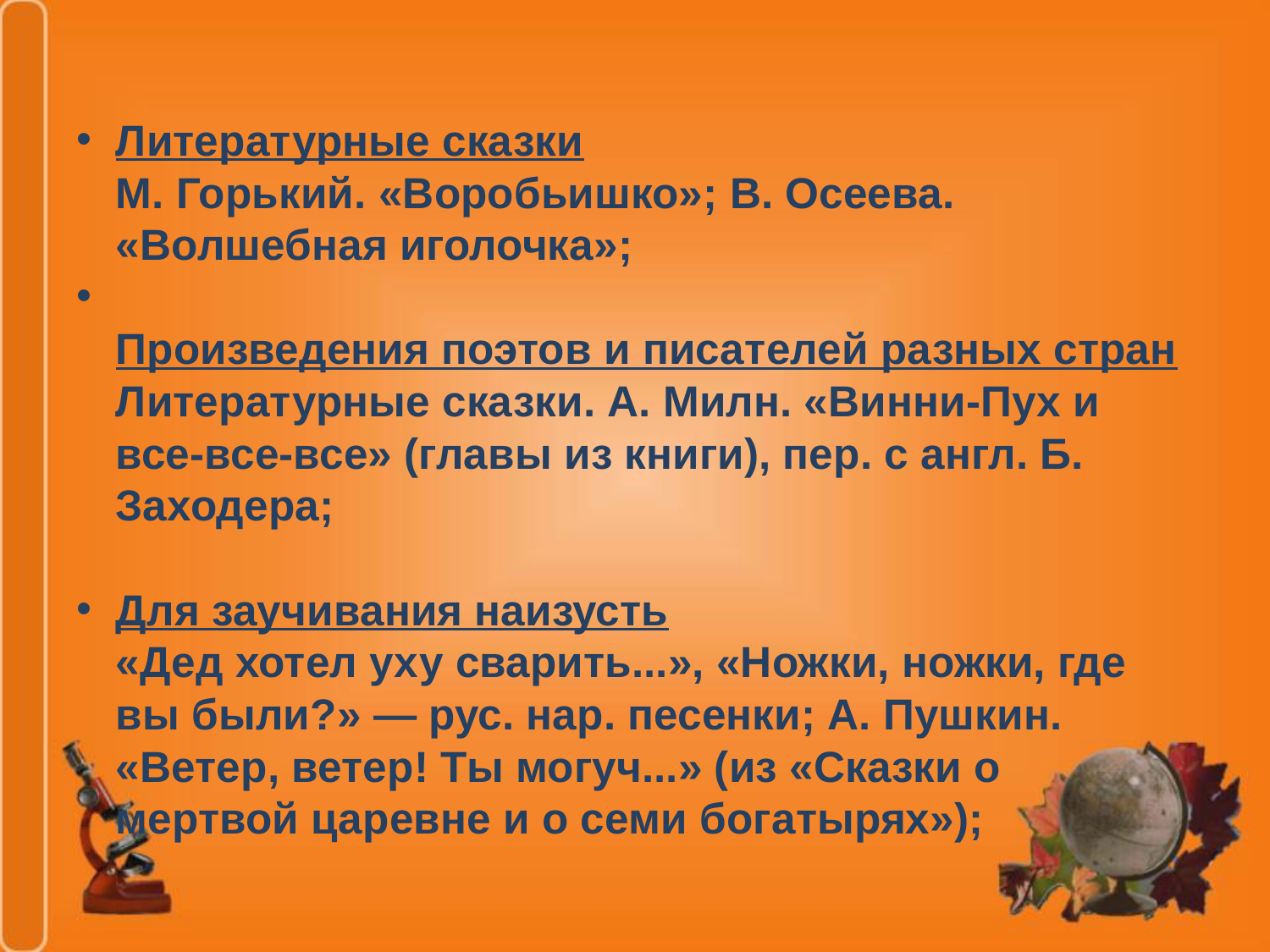

#
Литературные сказки
М. Горький. «Воробьишко»; В. Осеева. «Волшебная иголочка»;
Произведения поэтов и писателей разных стран
Литературные сказки. А. Милн. «Винни-Пух и все-все-все» (главы из книги), пер. с англ. Б. Заходера;

Для заучивания наизусть
«Дед хотел уху сварить...», «Ножки, ножки, где вы были?» — рус. нар. песенки; А. Пушкин. «Ветер, ветер! Ты могуч...» (из «Сказки о мертвой царевне и о семи богатырях»);